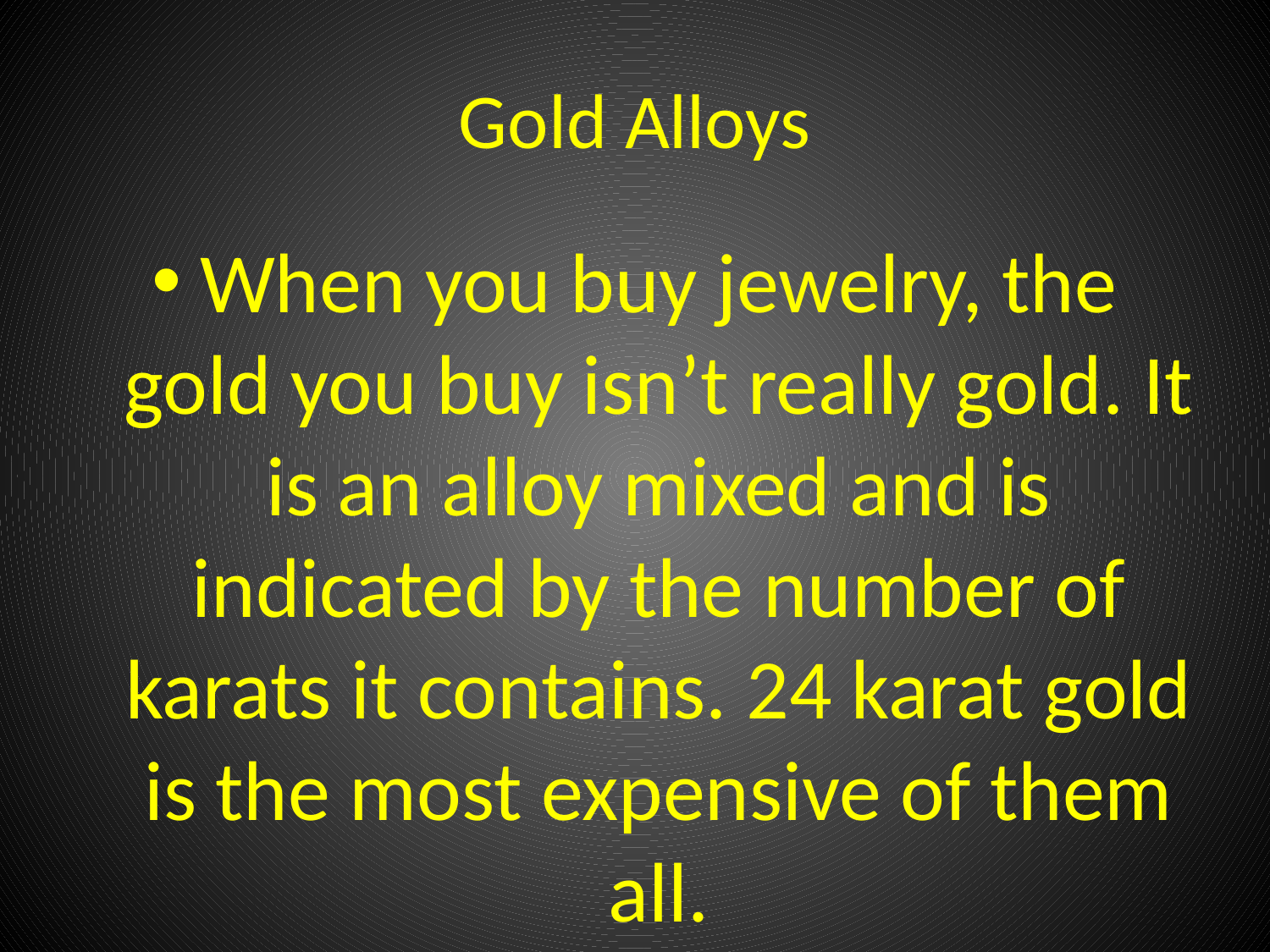

# Gold Alloys
When you buy jewelry, the gold you buy isn’t really gold. It is an alloy mixed and is indicated by the number of karats it contains. 24 karat gold is the most expensive of them all.